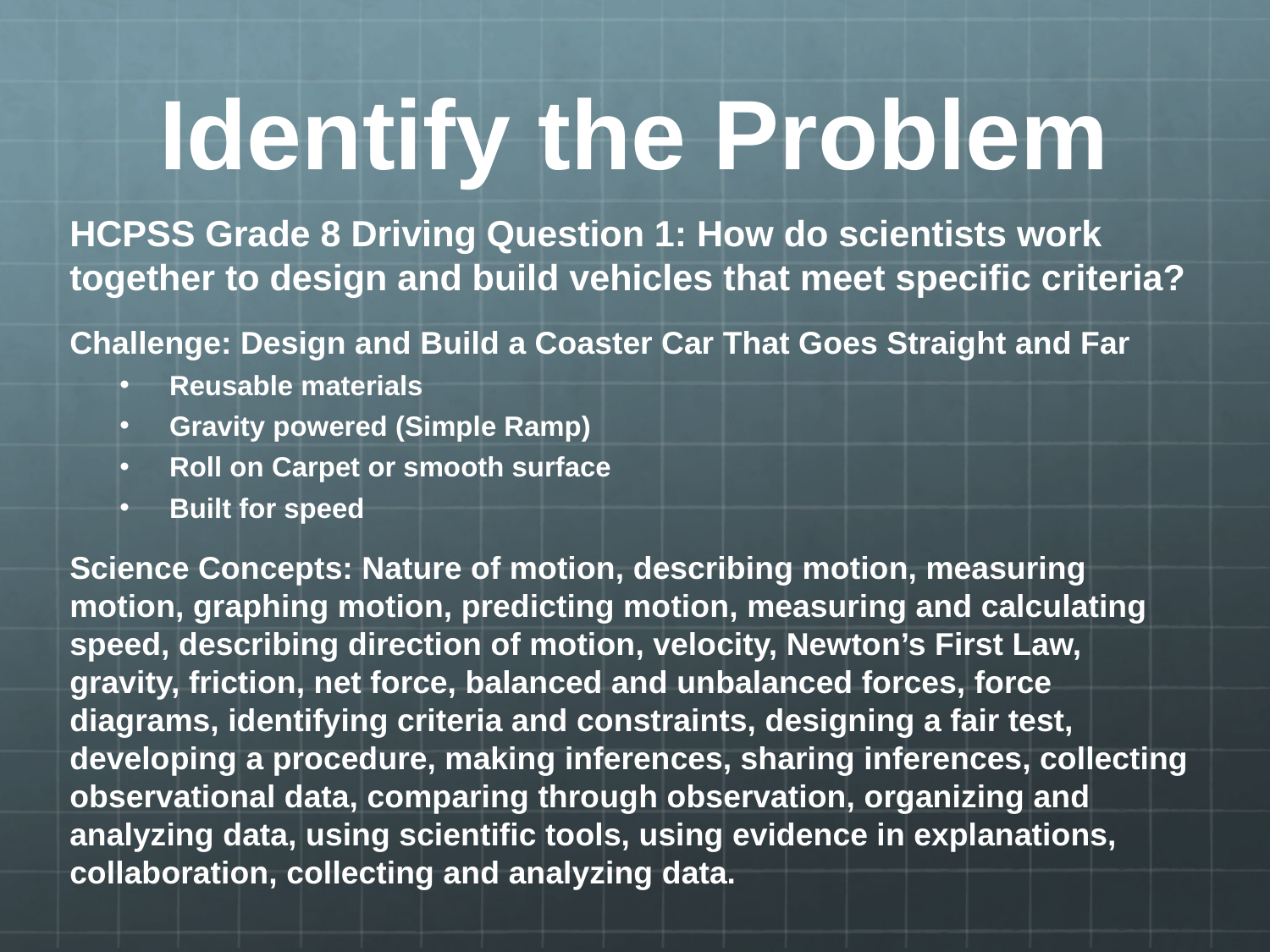

# Identify the Problem
HCPSS Grade 8 Driving Question 1: How do scientists work together to design and build vehicles that meet specific criteria?
Challenge: Design and Build a Coaster Car That Goes Straight and Far
Reusable materials
Gravity powered (Simple Ramp)
Roll on Carpet or smooth surface
Built for speed
Science Concepts: Nature of motion, describing motion, measuring motion, graphing motion, predicting motion, measuring and calculating speed, describing direction of motion, velocity, Newton’s First Law, gravity, friction, net force, balanced and unbalanced forces, force diagrams, identifying criteria and constraints, designing a fair test, developing a procedure, making inferences, sharing inferences, collecting observational data, comparing through observation, organizing and analyzing data, using scientific tools, using evidence in explanations, collaboration, collecting and analyzing data.